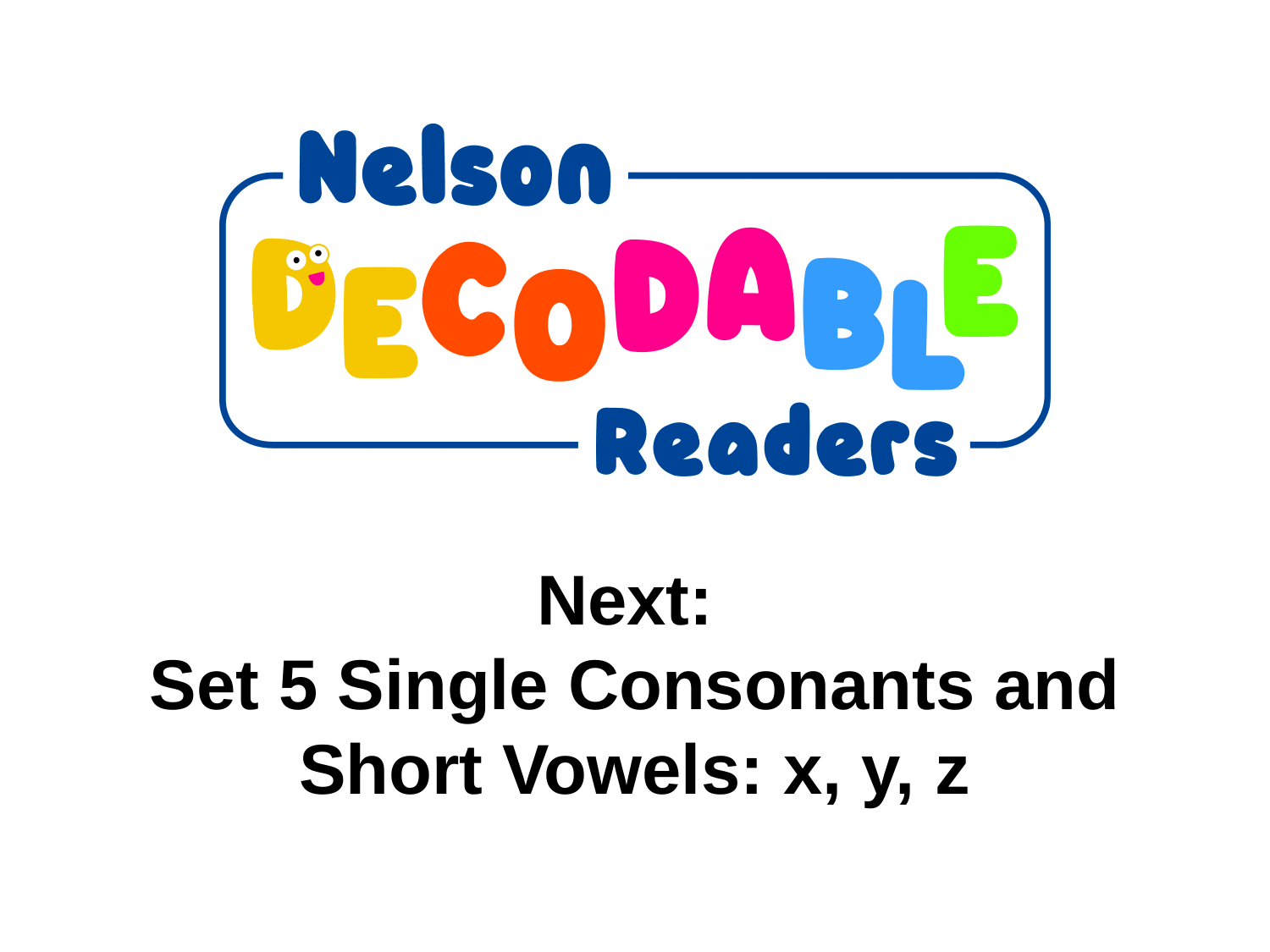

Next:
Set 5 Single Consonants and Short Vowels: x, y, z